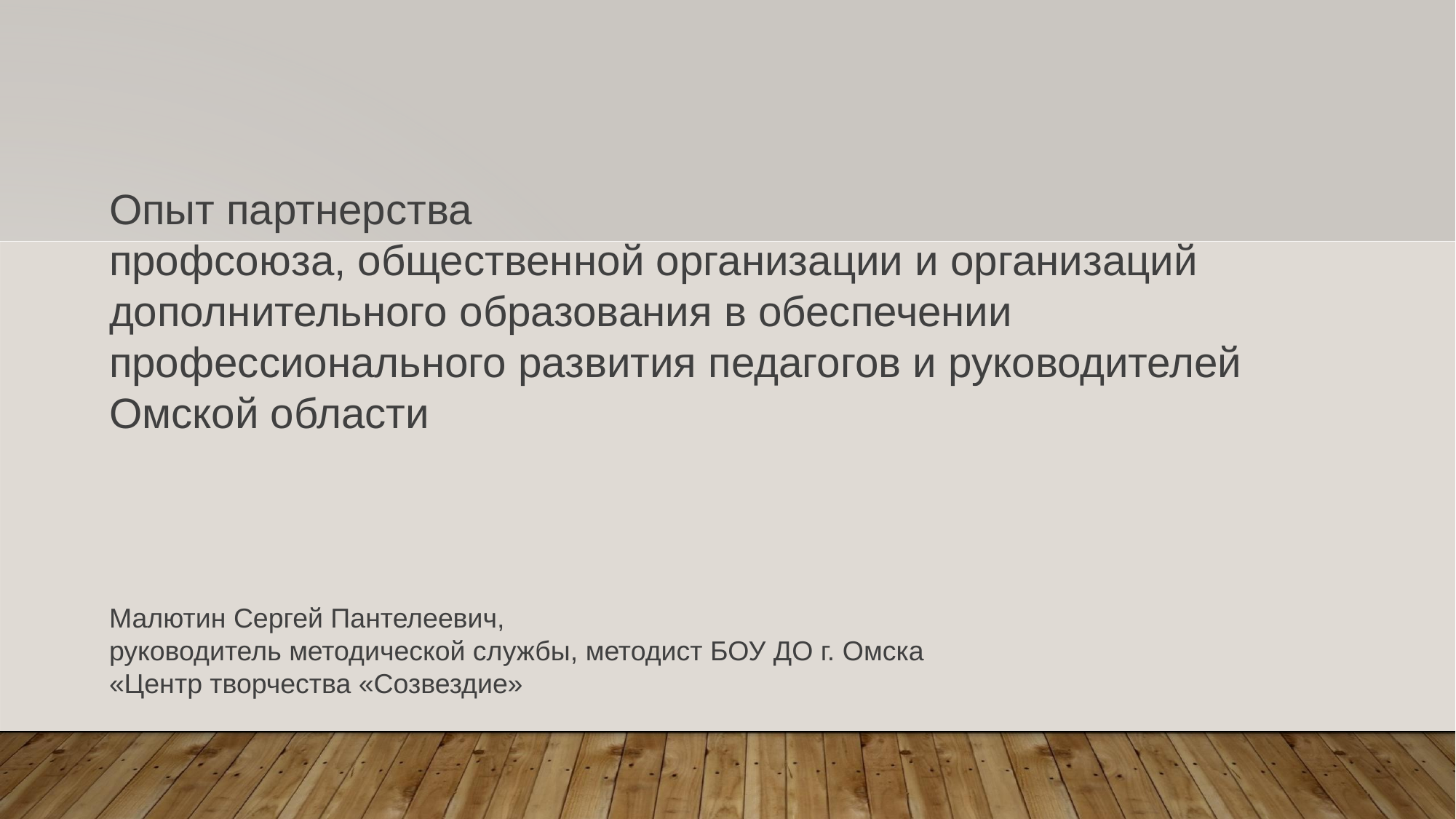

# Опыт партнерства                                                                     профсоюза, общественной организации и организаций дополнительного образования в обеспечении профессионального развития педагогов и руководителей Омской области
Малютин Сергей Пантелеевич,
руководитель методической службы, методист БОУ ДО г. Омска «Центр творчества «Созвездие»